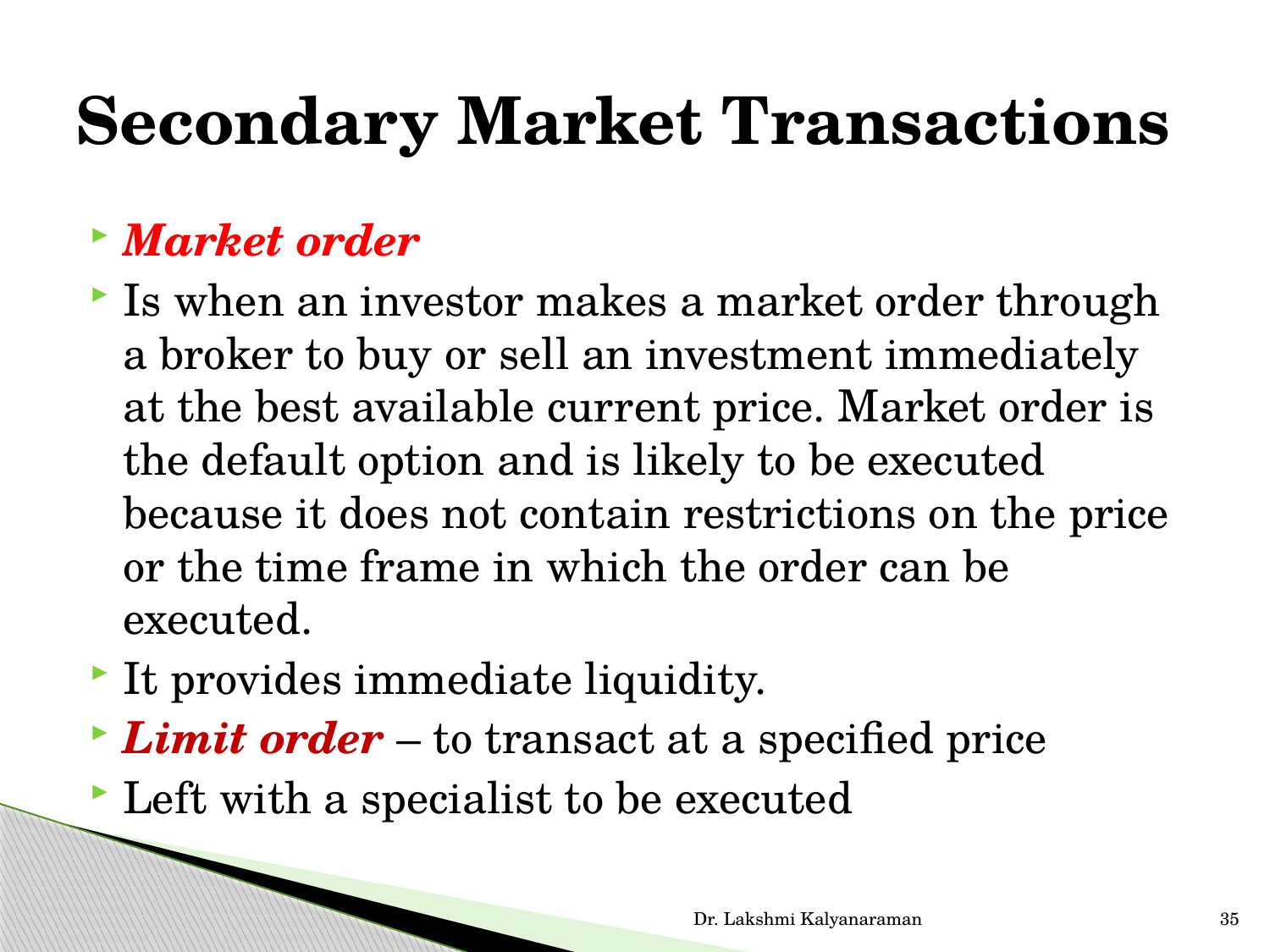

# Secondary Market Transactions
Market order
Is when an investor makes a market order through a broker to buy or sell an investment immediately at the best available current price. Market order is the default option and is likely to be executed because it does not contain restrictions on the price or the time frame in which the order can be executed.
It provides immediate liquidity.
Limit order – to transact at a specified price
Left with a specialist to be executed
Dr. Lakshmi Kalyanaraman
35